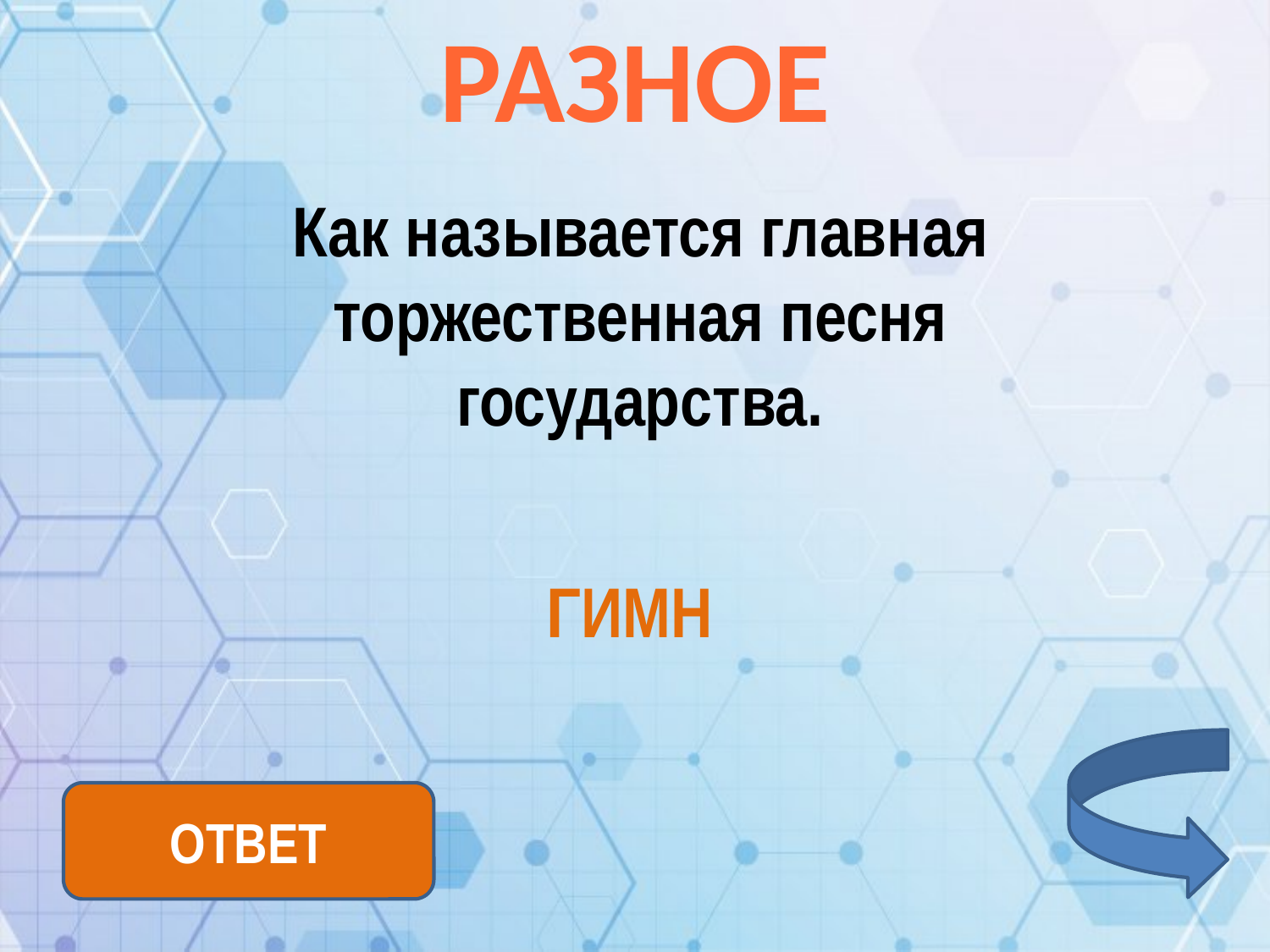

РАЗНОЕ
Как называется главная торжественная песня государства.
ГИМН

ОТВЕТ